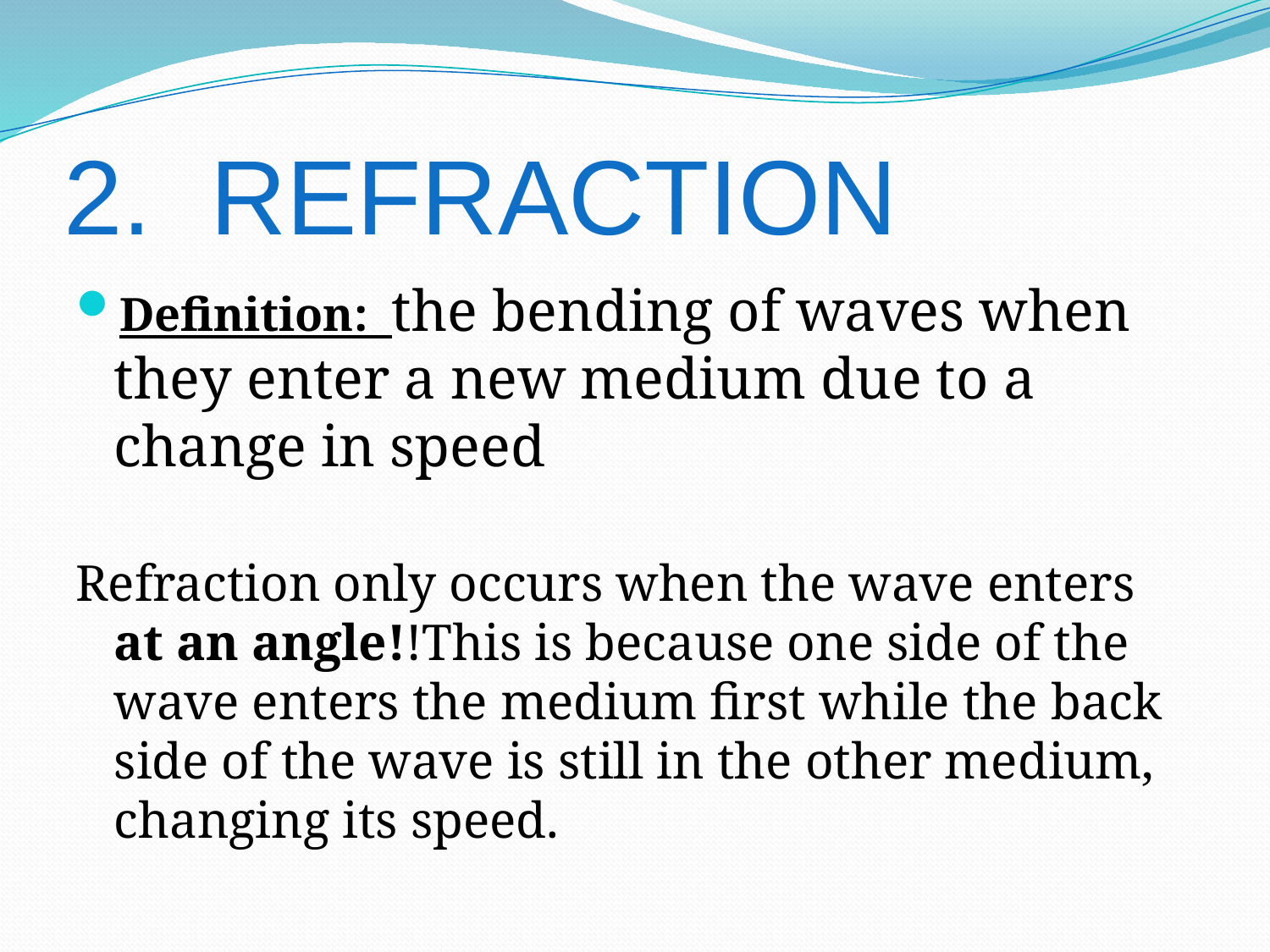

# 2.  REFRACTION
Definition:  the bending of waves when they enter a new medium due to a change in speed

Refraction only occurs when the wave enters at an angle!!This is because one side of the wave enters the medium first while the back side of the wave is still in the other medium, changing its speed.